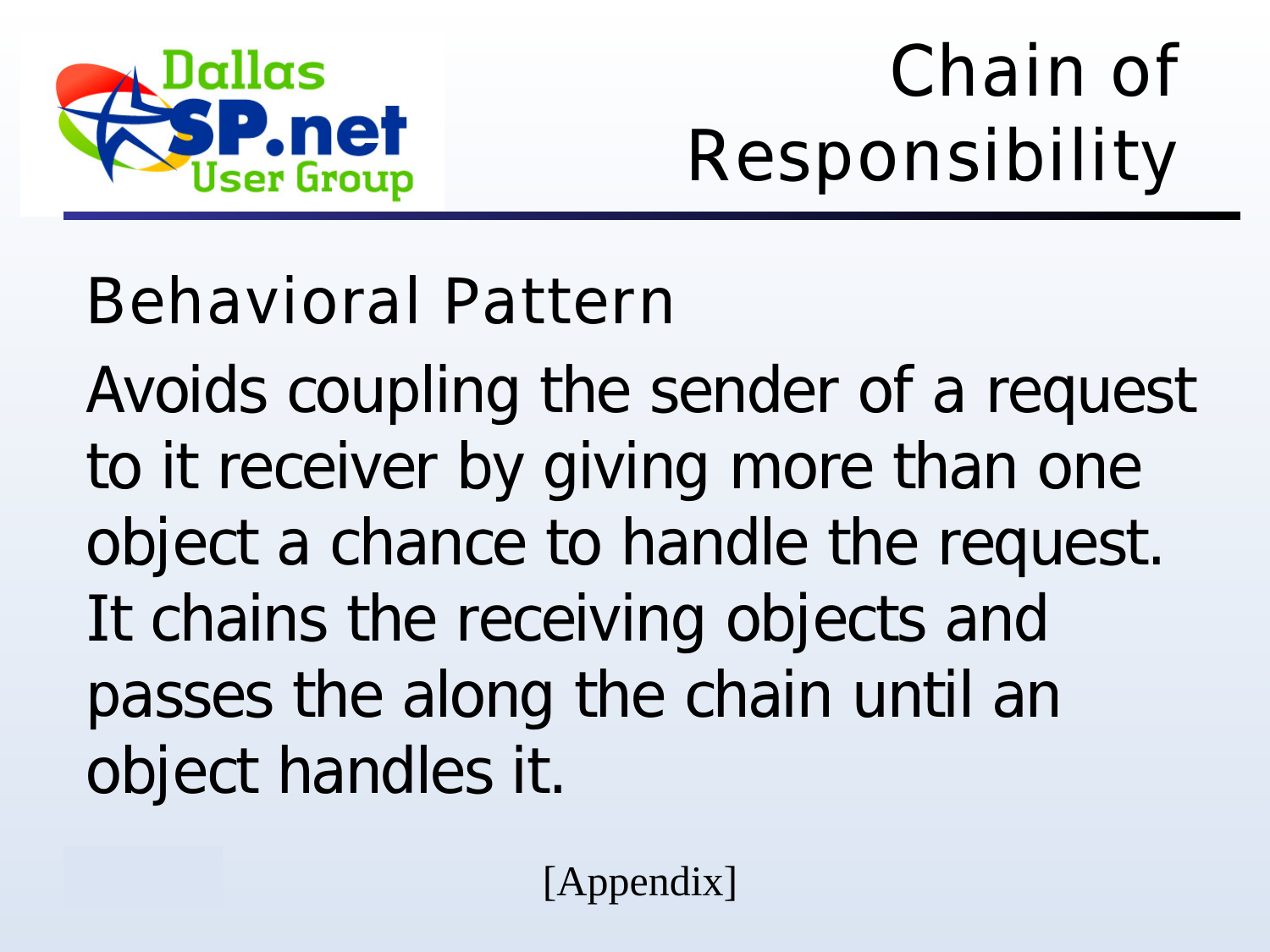

# Chain of Responsibility
Behavioral Pattern
Avoids coupling the sender of a request to it receiver by giving more than one object a chance to handle the request. It chains the receiving objects and passes the along the chain until an object handles it.

[Appendix]